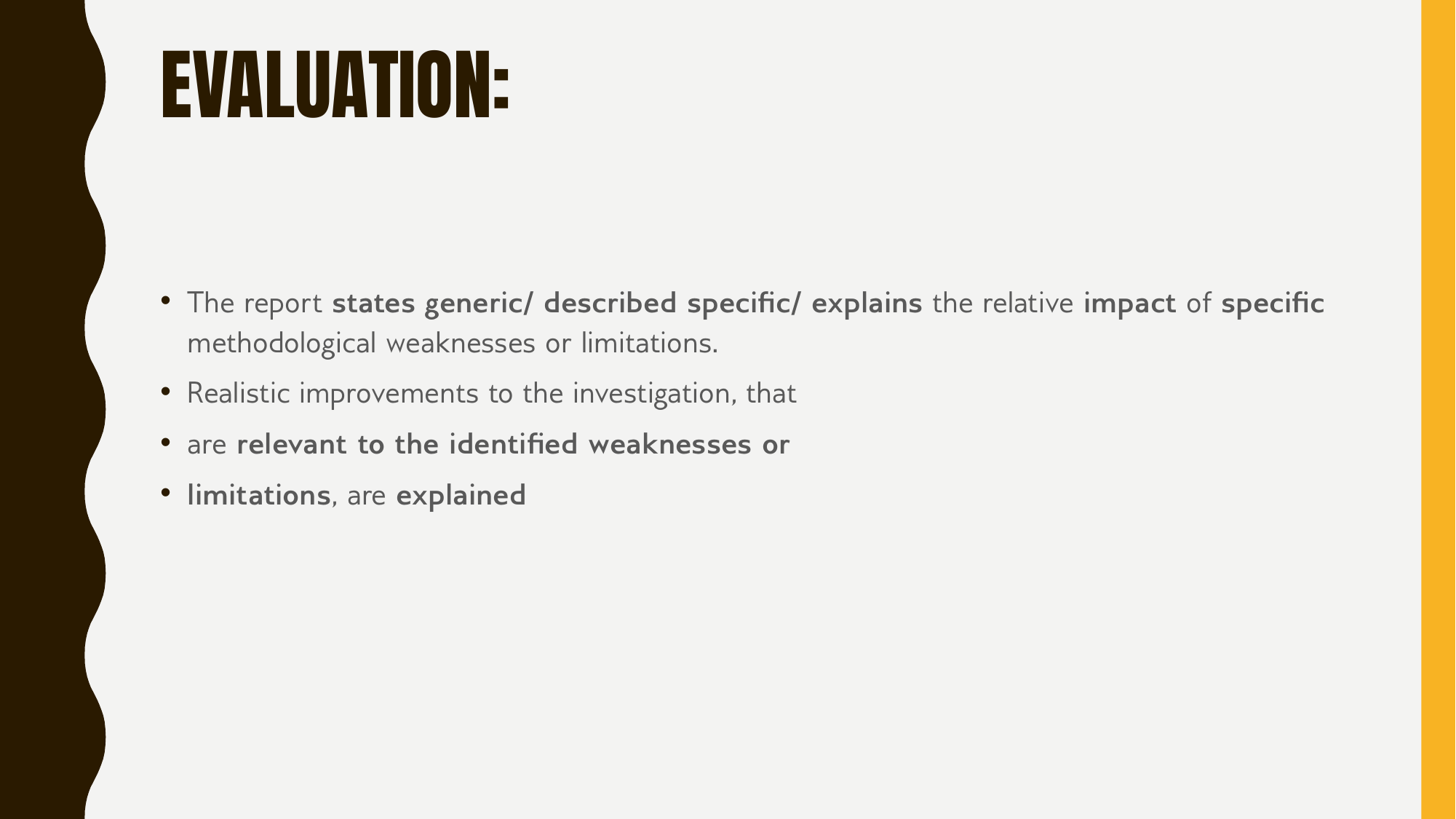

# EVALUATION:
The report states generic/ described specific/ explains the relative impact of specific methodological weaknesses or limitations.
Realistic improvements to the investigation, that
are relevant to the identified weaknesses or
limitations, are explained